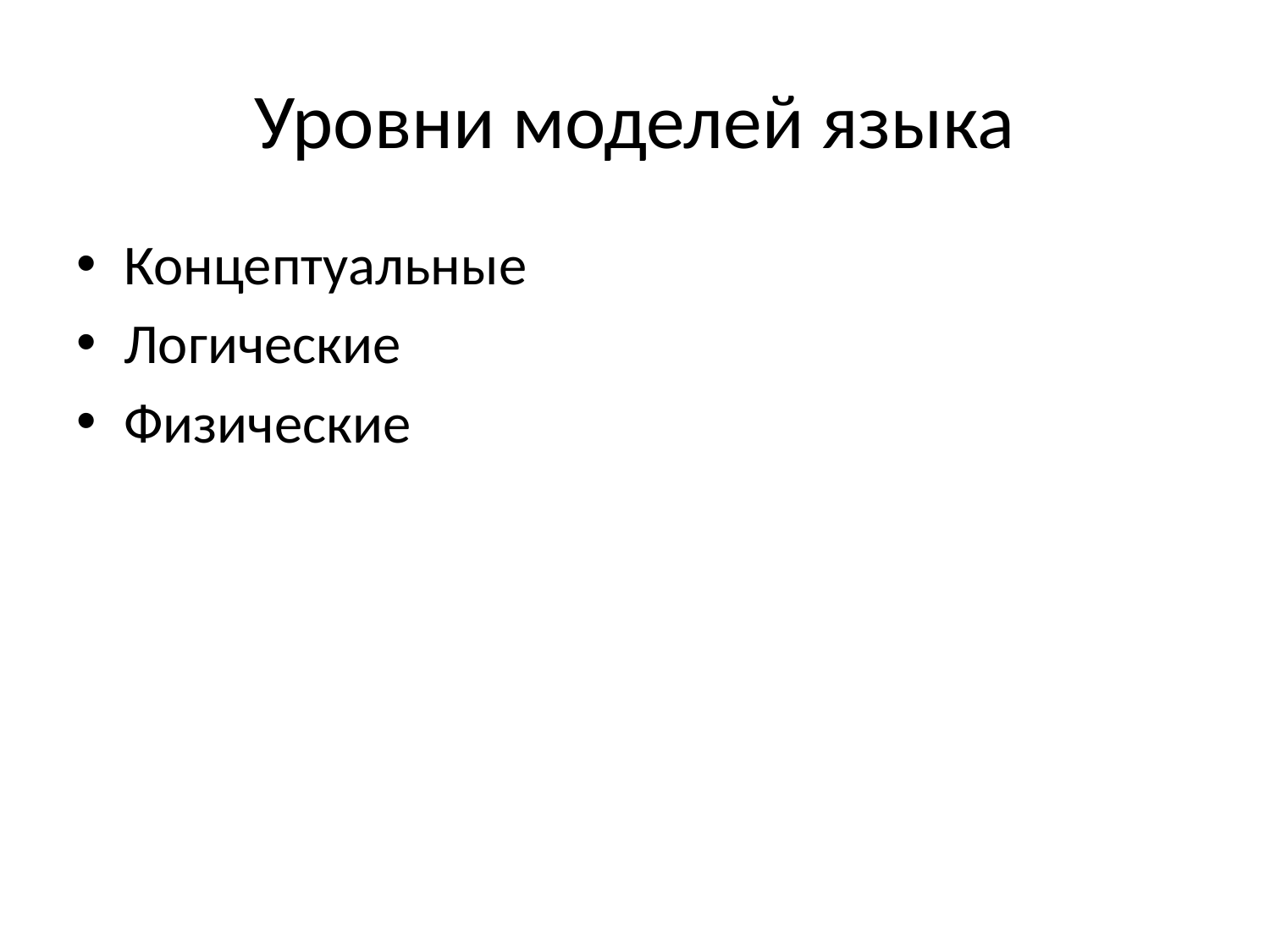

# Уровни моделей языка
Концептуальные
Логические
Физические